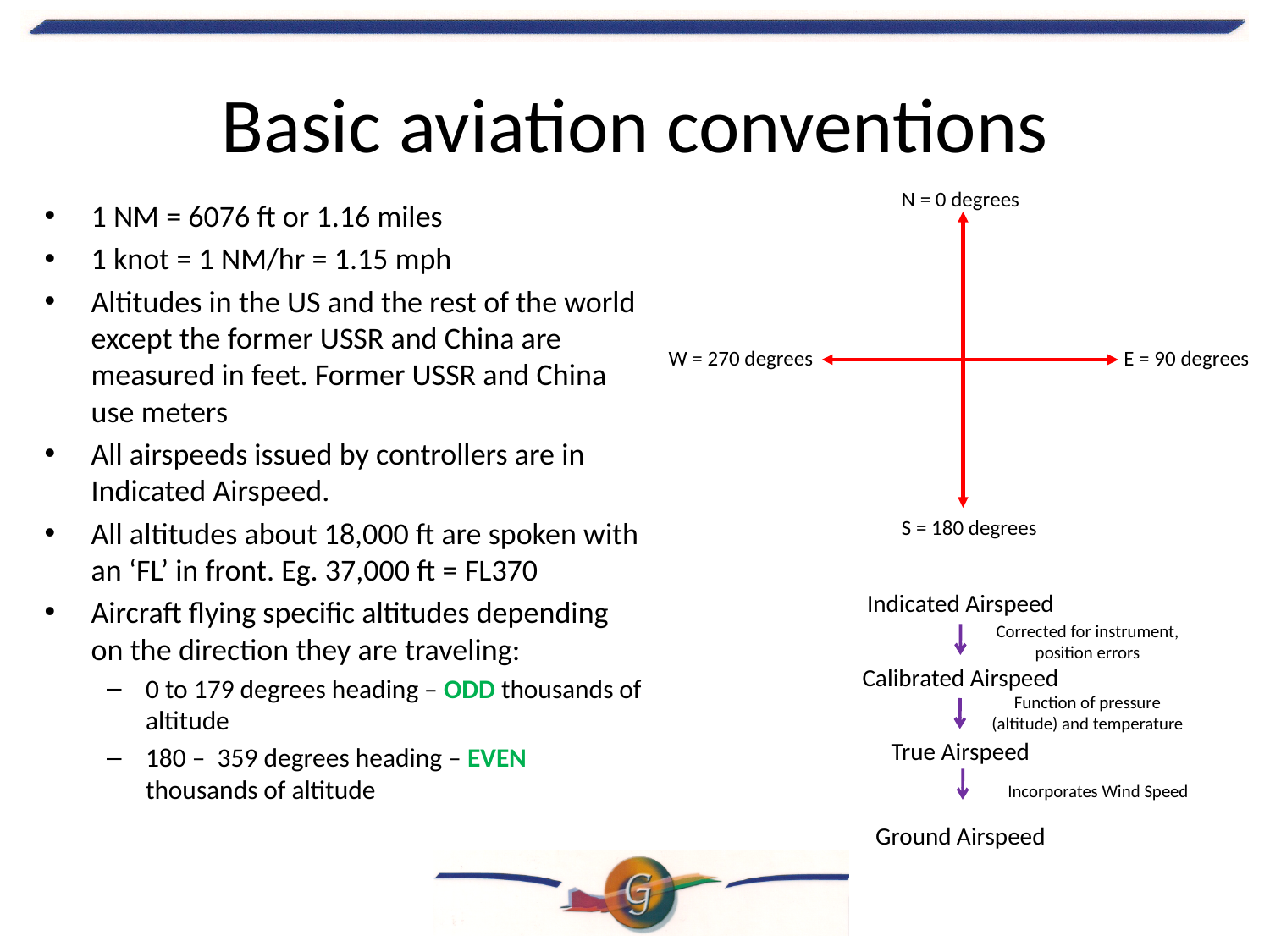

# Basic aviation conventions
N = 0 degrees
W = 270 degrees
E = 90 degrees
S = 180 degrees
1 NM = 6076 ft or 1.16 miles
1 knot = 1 NM/hr = 1.15 mph
Altitudes in the US and the rest of the world except the former USSR and China are measured in feet. Former USSR and China use meters
All airspeeds issued by controllers are in Indicated Airspeed.
All altitudes about 18,000 ft are spoken with an ‘FL’ in front. Eg. 37,000 ft = FL370
Aircraft flying specific altitudes depending on the direction they are traveling:
0 to 179 degrees heading – ODD thousands of altitude
180 –  359 degrees heading – EVEN thousands of altitude

Indicated Airspeed
Corrected for instrument, position errors
Calibrated Airspeed
Function of pressure (altitude) and temperature
True Airspeed
Incorporates Wind Speed
Ground Airspeed